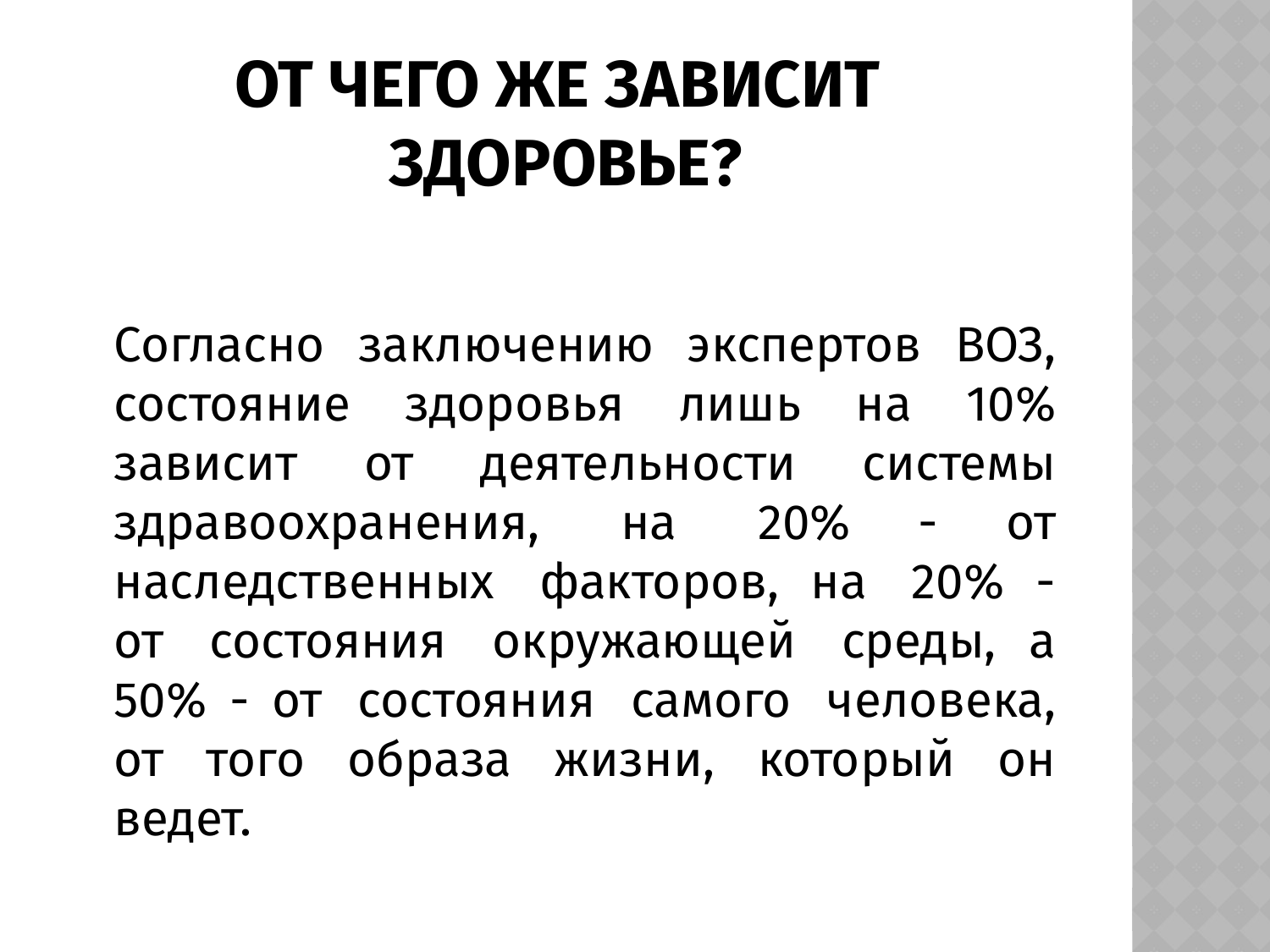

# От чего же зависит здоровье?
	Согласно  заключению  экспертов  ВОЗ, состояние  здоровья  лишь  на  10% зависит  от  деятельности  системы здравоохранения,  на  20% - от наследственных  факторов, на  20% - от  состояния  окружающей  среды, а 50% - от  состояния  самого  человека, от  того  образа  жизни,  который  он ведет.